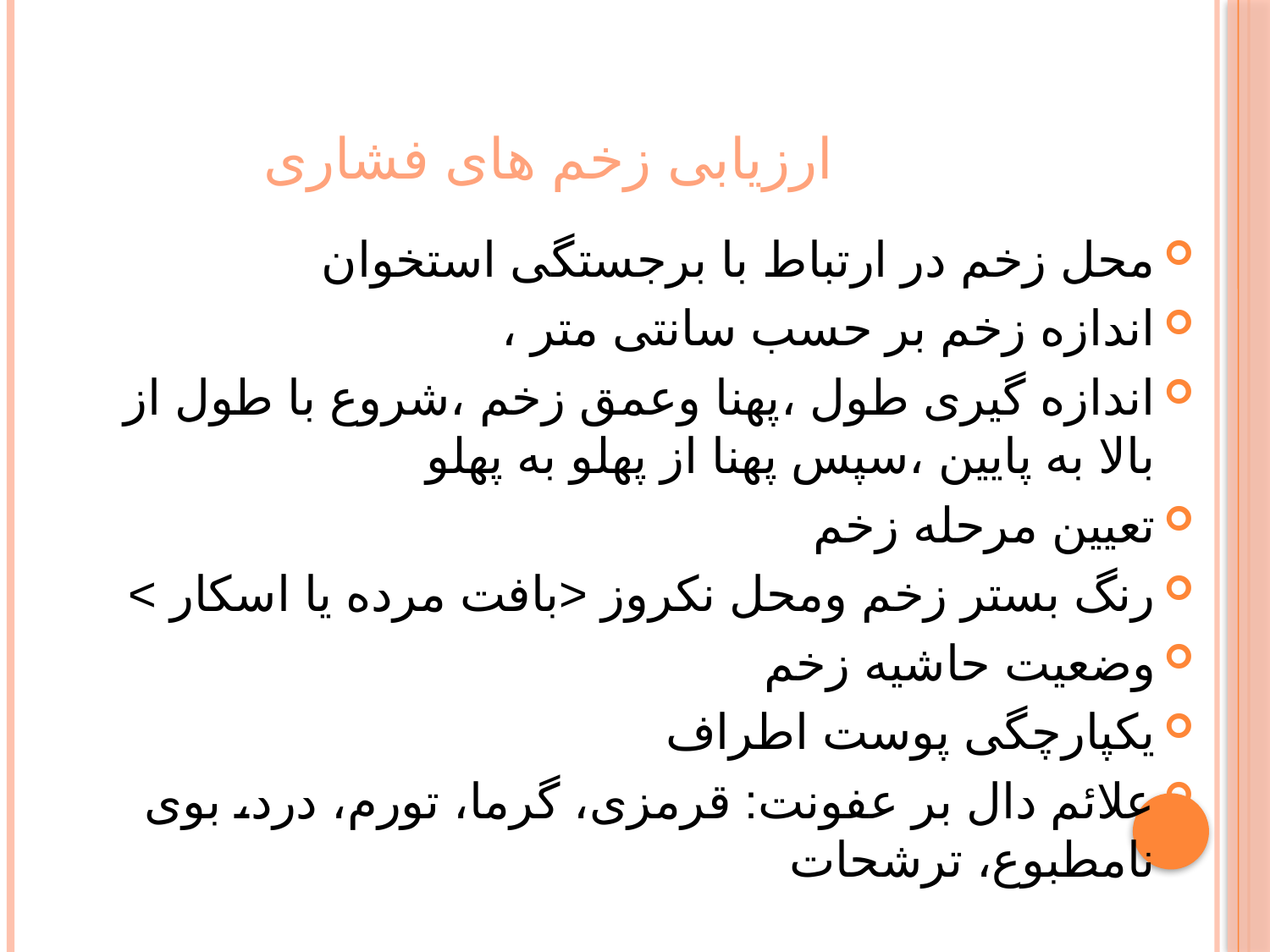

# ارزیابی زخم های فشاری
محل زخم در ارتباط با برجستگی استخوان
اندازه زخم بر حسب سانتی متر ،
اندازه گیری طول ،پهنا وعمق زخم ،شروع با طول از بالا به پایین ،سپس پهنا از پهلو به پهلو
تعیین مرحله زخم
رنگ بستر زخم ومحل نکروز <بافت مرده یا اسکار >
وضعیت حاشیه زخم
یکپارچگی پوست اطراف
علائم دال بر عفونت: قرمزی، گرما، تورم، درد، بوی نامطبوع، ترشحات